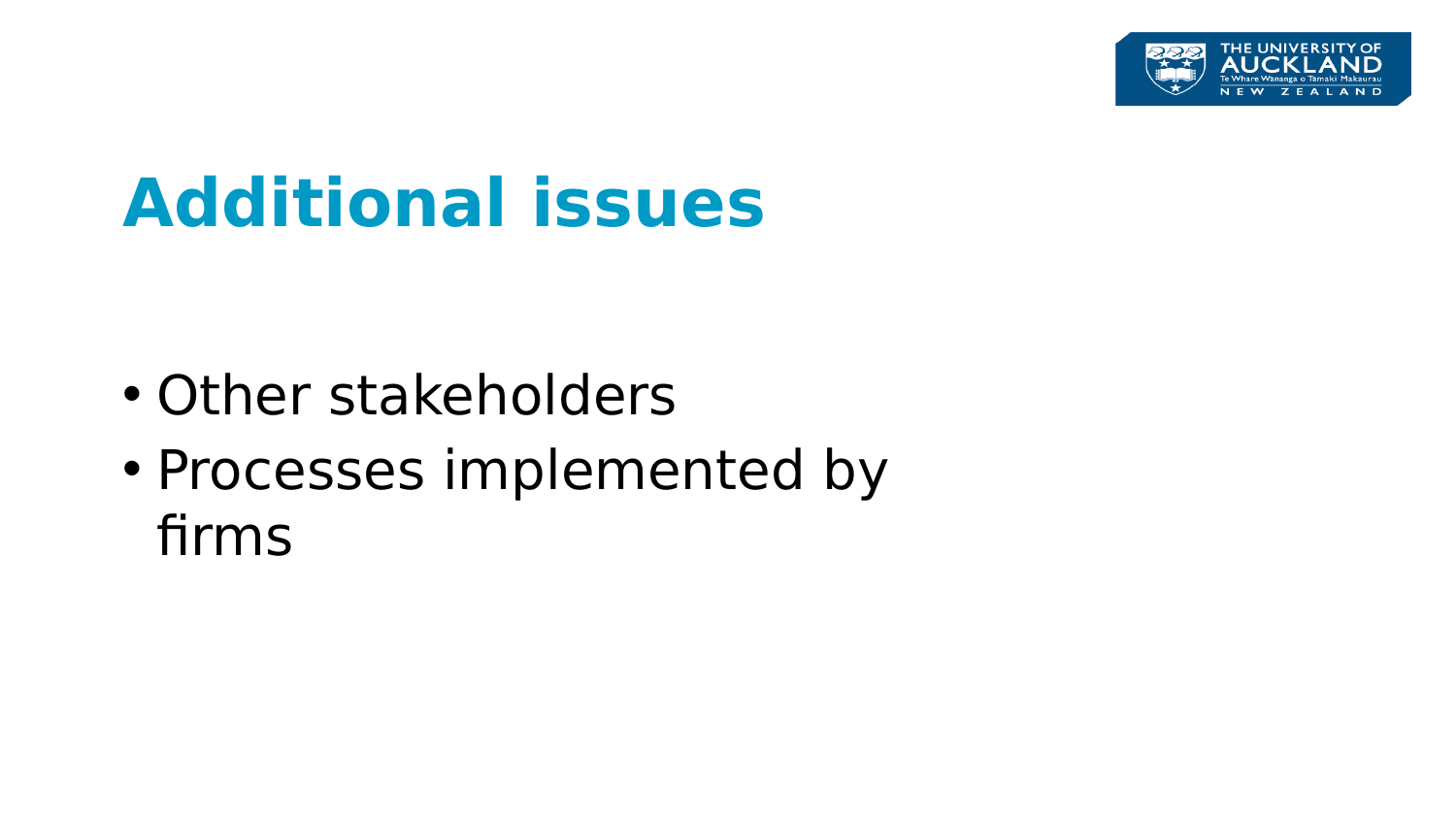

# Additional issues
Other stakeholders
Processes implemented by firms